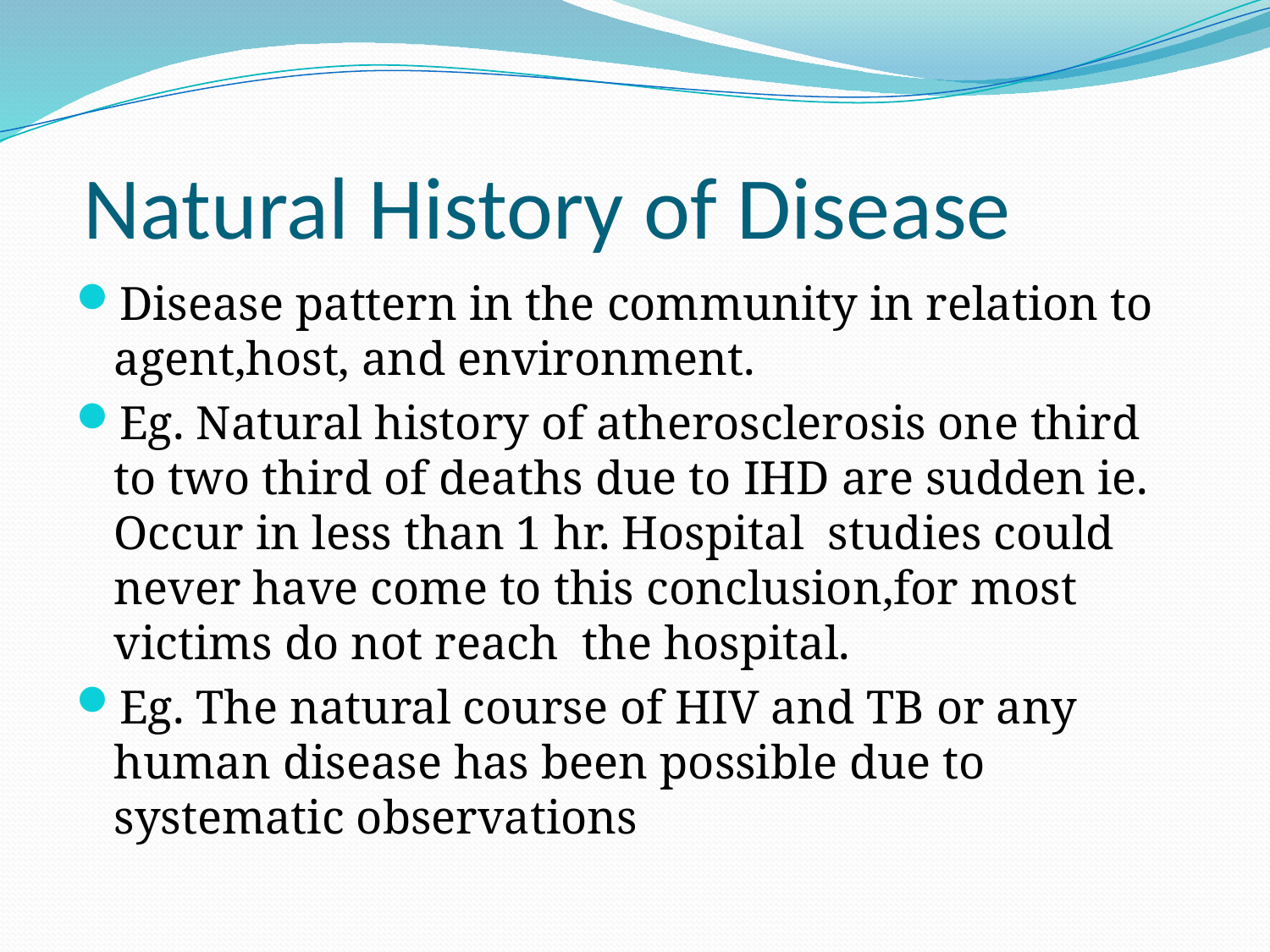

# Natural History of Disease
Disease pattern in the community in relation to agent,host, and environment.
Eg. Natural history of atherosclerosis one third to two third of deaths due to IHD are sudden ie. Occur in less than 1 hr. Hospital  studies could never have come to this conclusion,for most victims do not reach  the hospital.
Eg. The natural course of HIV and TB or any human disease has been possible due to systematic observations